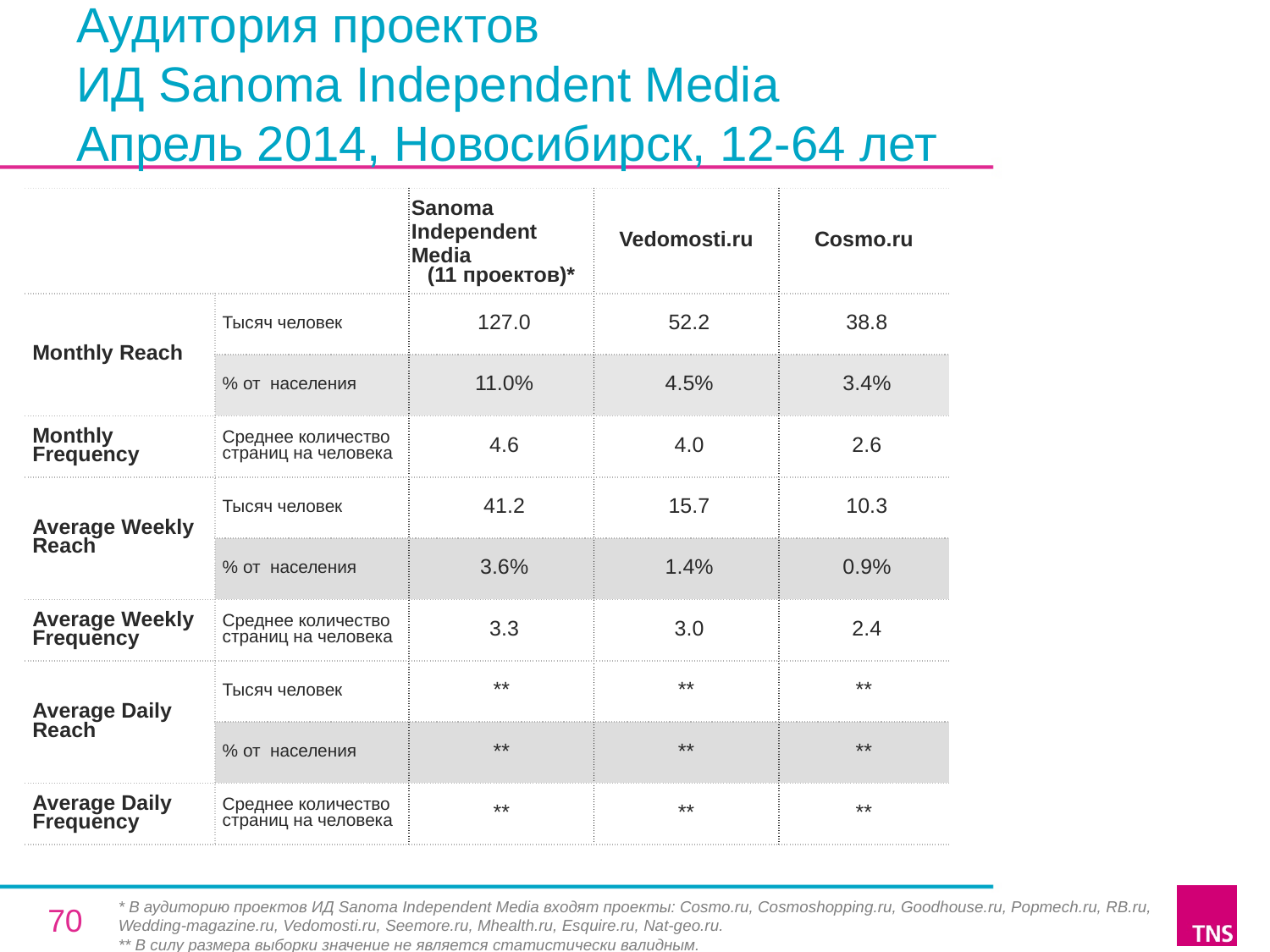

# Аудитория проектов ИД Sanoma Independent Media Апрель 2014, Новосибирск, 12-64 лет
|  |  | Sanoma Independent Media (11 проектов)\* | Vedomosti.ru | Cosmo.ru |
| --- | --- | --- | --- | --- |
| Monthly Reach | Тысяч человек | 127.0 | 52.2 | 38.8 |
|  | % от населения | 11.0% | 4.5% | 3.4% |
| Monthly Frequency | Среднее количество страниц на человека | 4.6 | 4.0 | 2.6 |
| Average Weekly Reach | Тысяч человек | 41.2 | 15.7 | 10.3 |
|  | % от населения | 3.6% | 1.4% | 0.9% |
| Average Weekly Frequency | Среднее количество страниц на человека | 3.3 | 3.0 | 2.4 |
| Average Daily Reach | Тысяч человек | \*\* | \*\* | \*\* |
|  | % от населения | \*\* | \*\* | \*\* |
| Average Daily Frequency | Среднее количество страниц на человека | \*\* | \*\* | \*\* |
* В аудиторию проектов ИД Sanoma Independent Media входят проекты: Cosmo.ru, Cosmoshopping.ru, Goodhouse.ru, Popmech.ru, RB.ru, Wedding-magazine.ru, Vedomosti.ru, Seemore.ru, Mhealth.ru, Esquire.ru, Nat-geo.ru.
** В силу размера выборки значение не является статистически валидным.
70